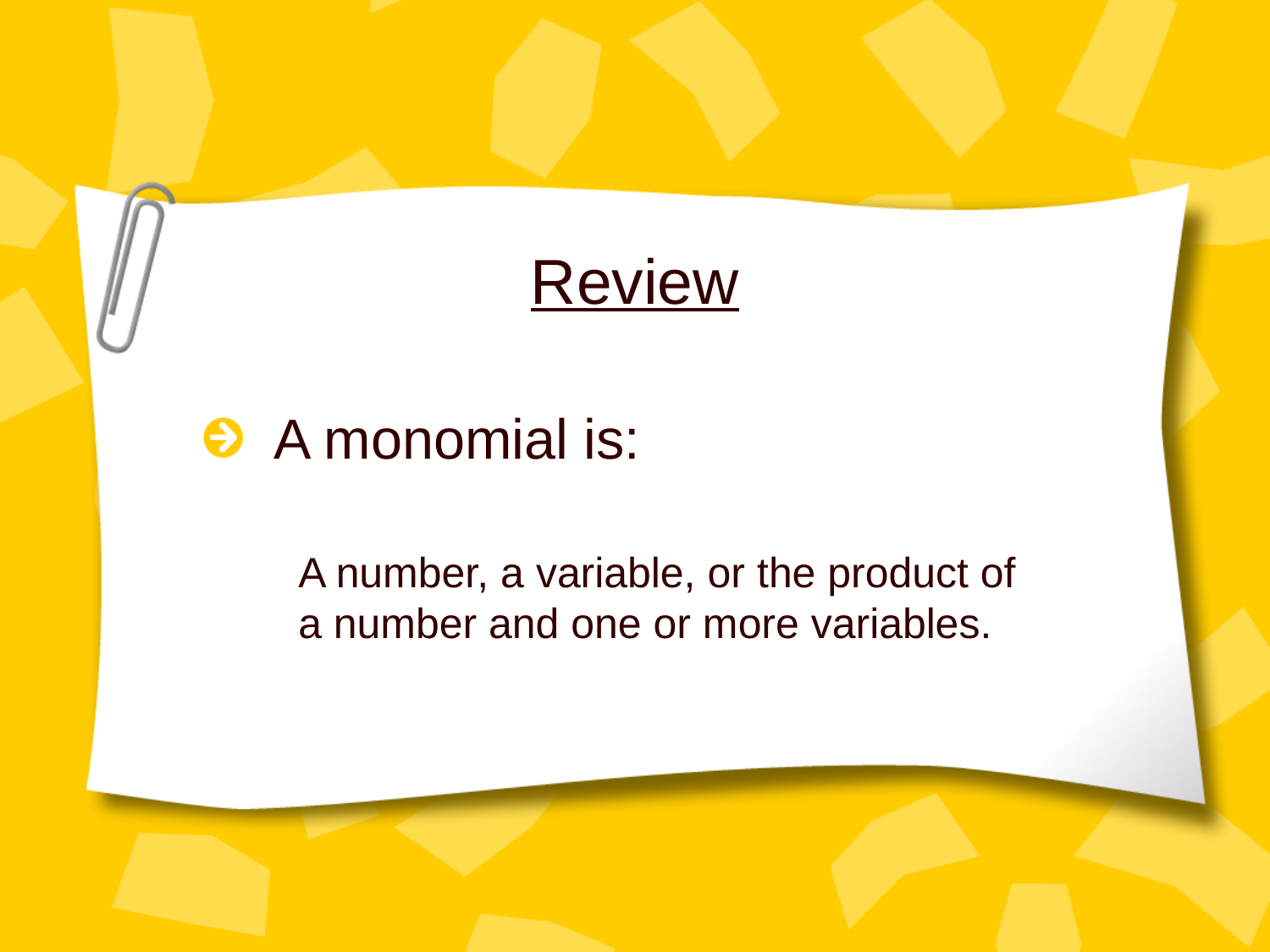

Review

  A monomial is:
A number, a variable, or the product of a number and one or more variables.